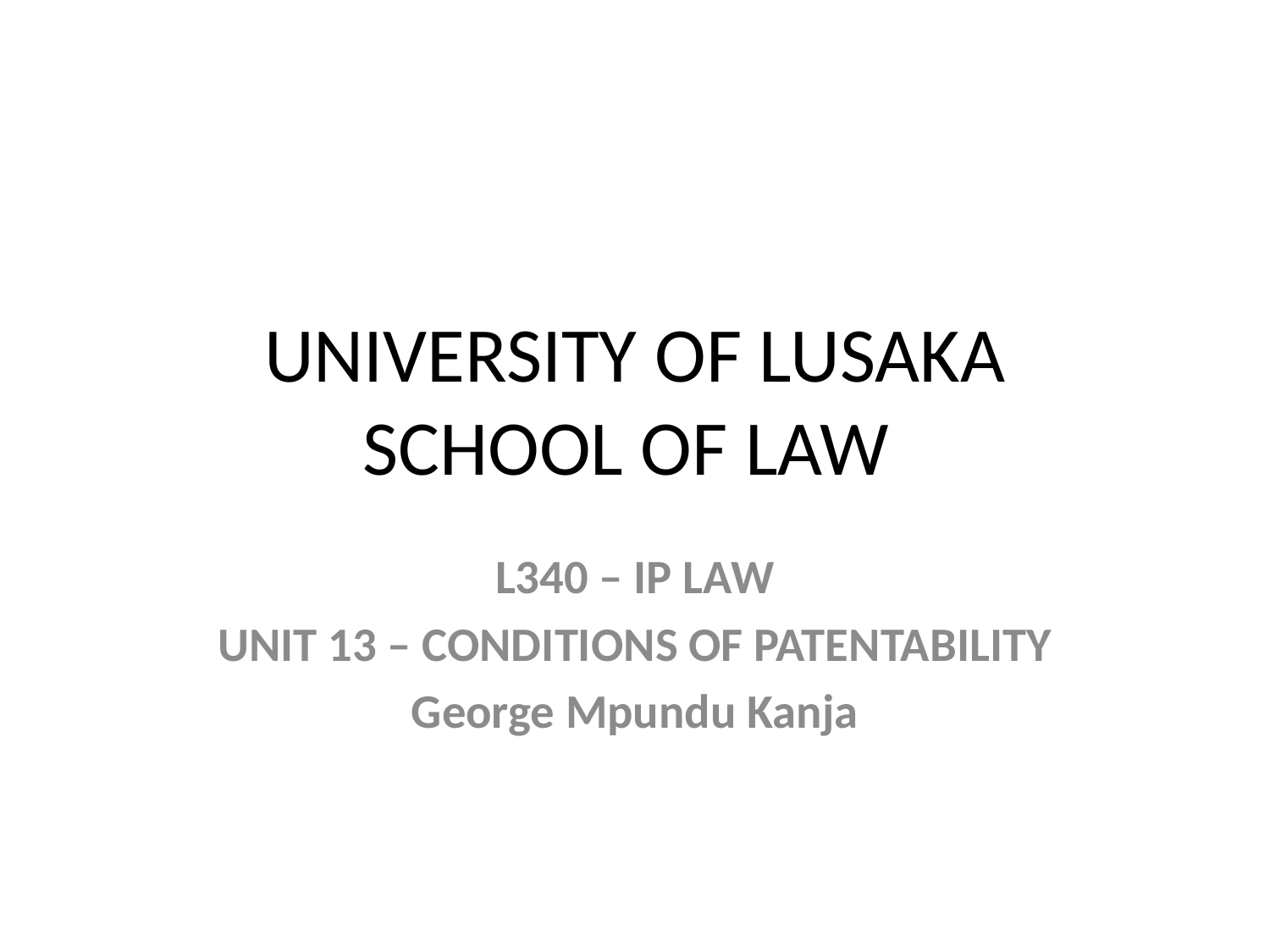

# UNIVERSITY OF LUSAKA SCHOOL OF LAW
L340 – IP LAW
UNIT 13 – CONDITIONS OF PATENTABILITY
George Mpundu Kanja